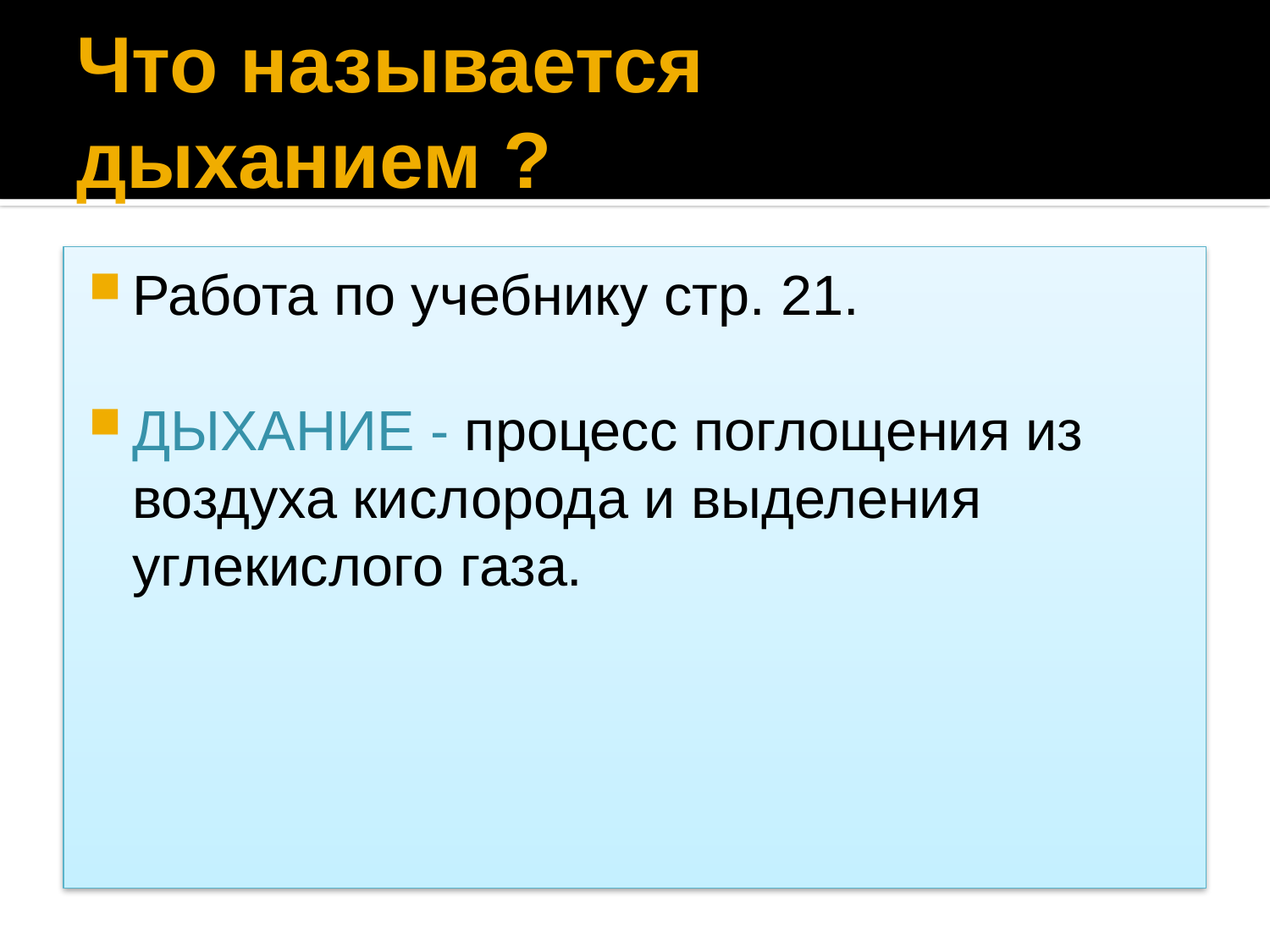

# Что называется дыханием ?
Работа по учебнику стр. 21.

ДЫХАНИЕ - процесс поглощения из воздуха кислорода и выделения углекислого газа.